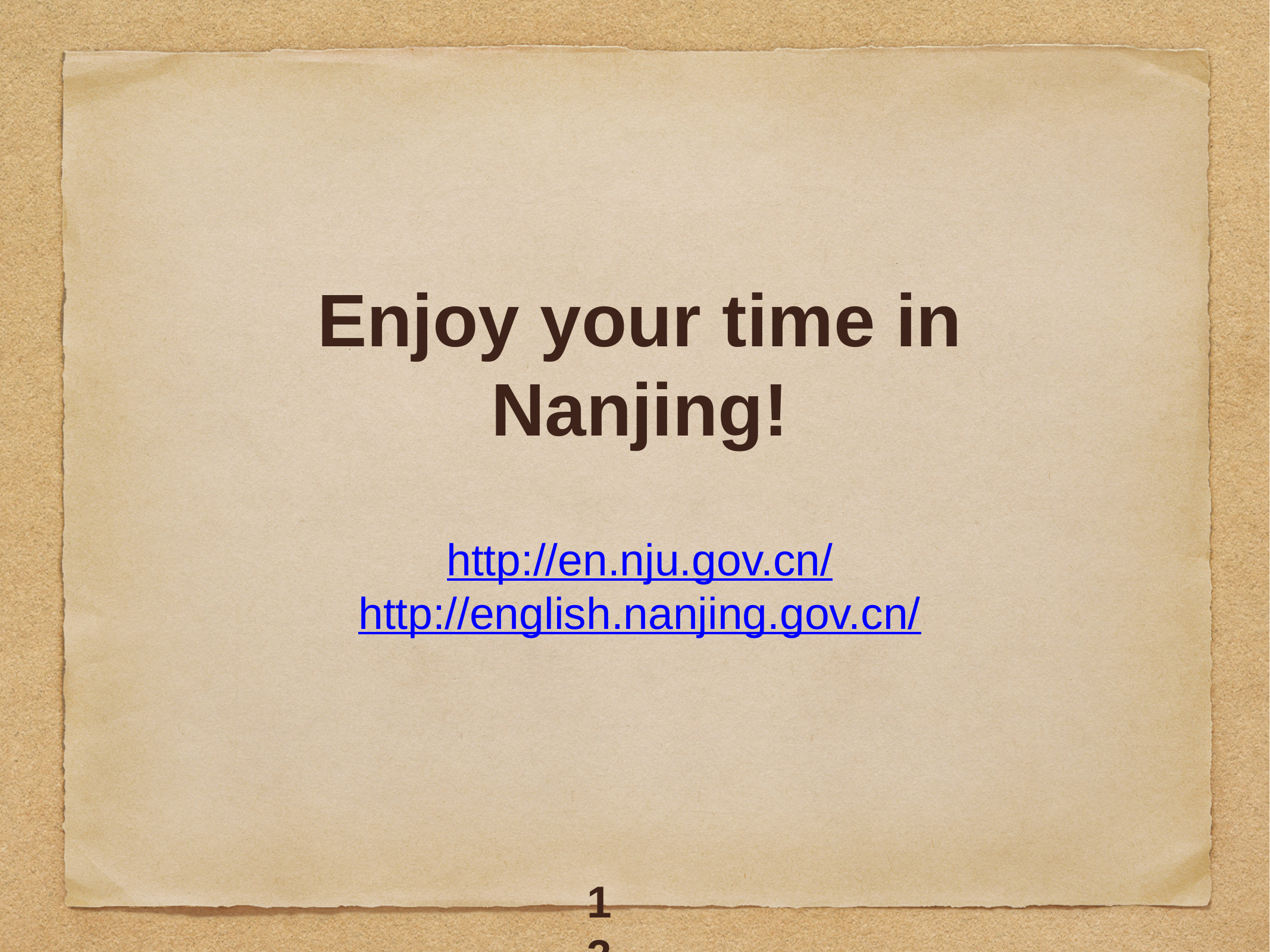

Enjoy your time in Nanjing!

http://en.nju.gov.cn/
http://english.nanjing.gov.cn/

13